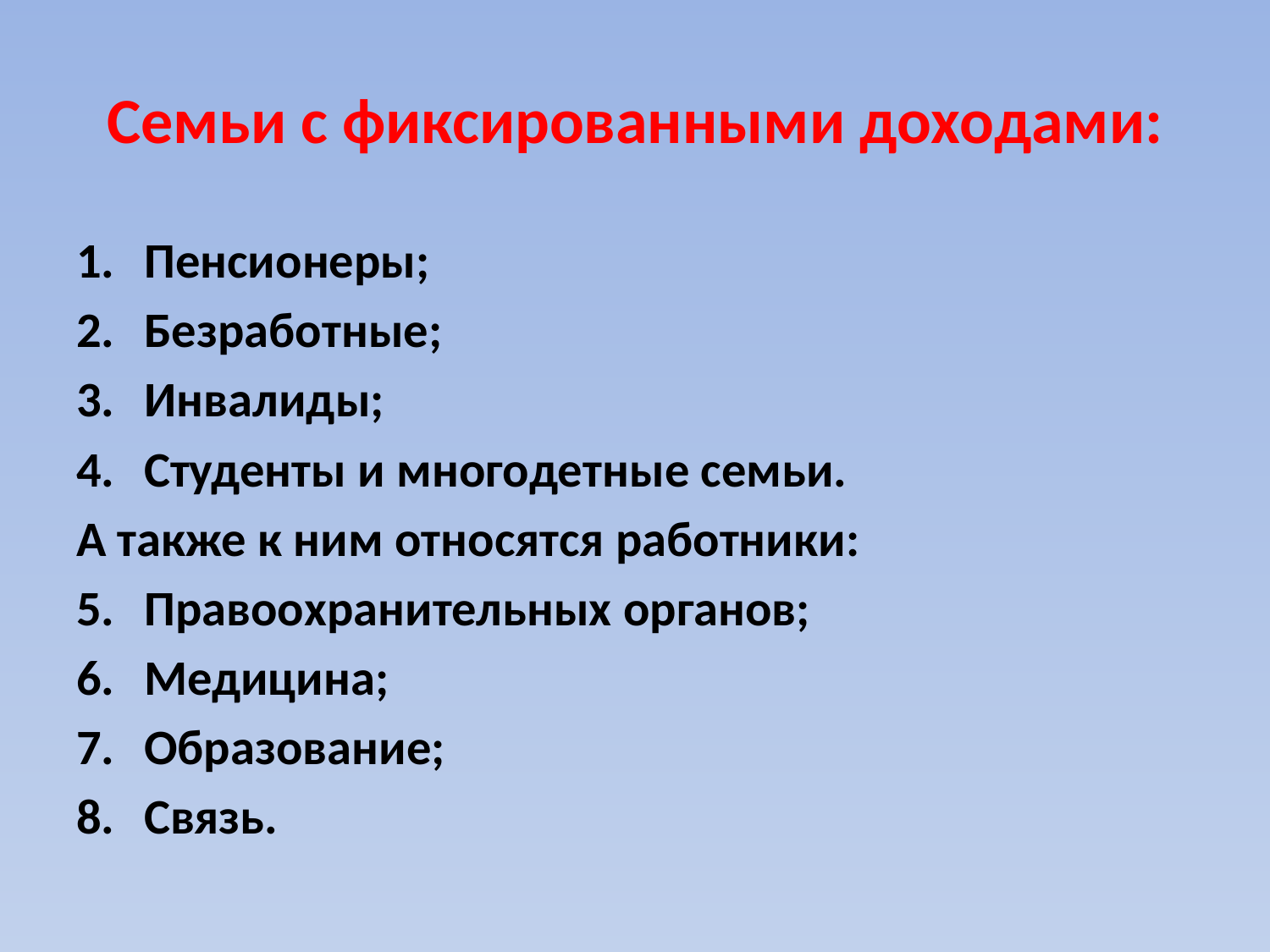

# Семьи с фиксированными доходами:
Пенсионеры;
Безработные;
Инвалиды;
Студенты и многодетные семьи.
А также к ним относятся работники:
Правоохранительных органов;
Медицина;
Образование;
Связь.